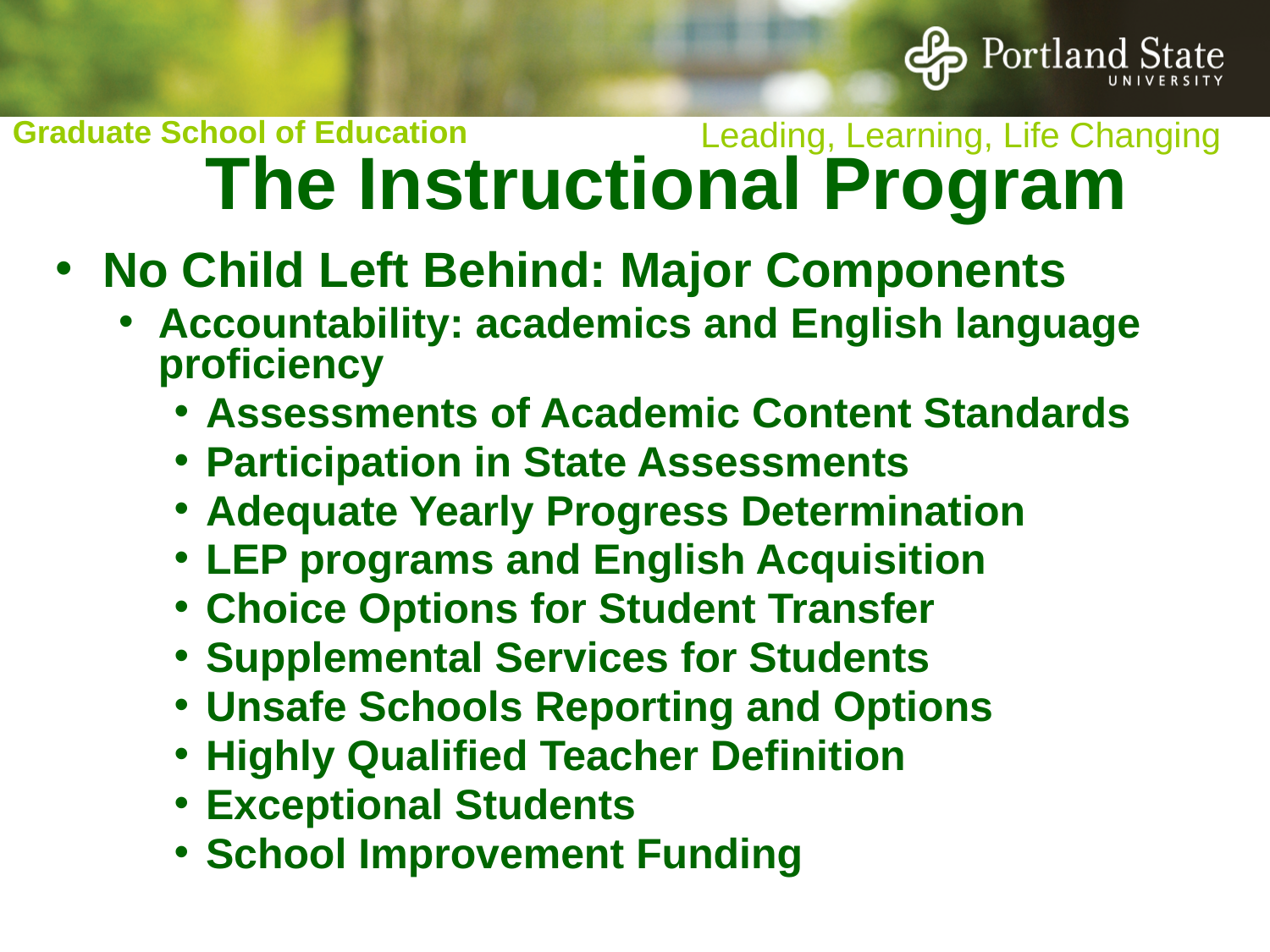

The Instructional Program
No Child Left Behind: Major Components
Accountability: academics and English language proficiency
Assessments of Academic Content Standards
Participation in State Assessments
Adequate Yearly Progress Determination
LEP programs and English Acquisition
Choice Options for Student Transfer
Supplemental Services for Students
Unsafe Schools Reporting and Options
Highly Qualified Teacher Definition
Exceptional Students
School Improvement Funding